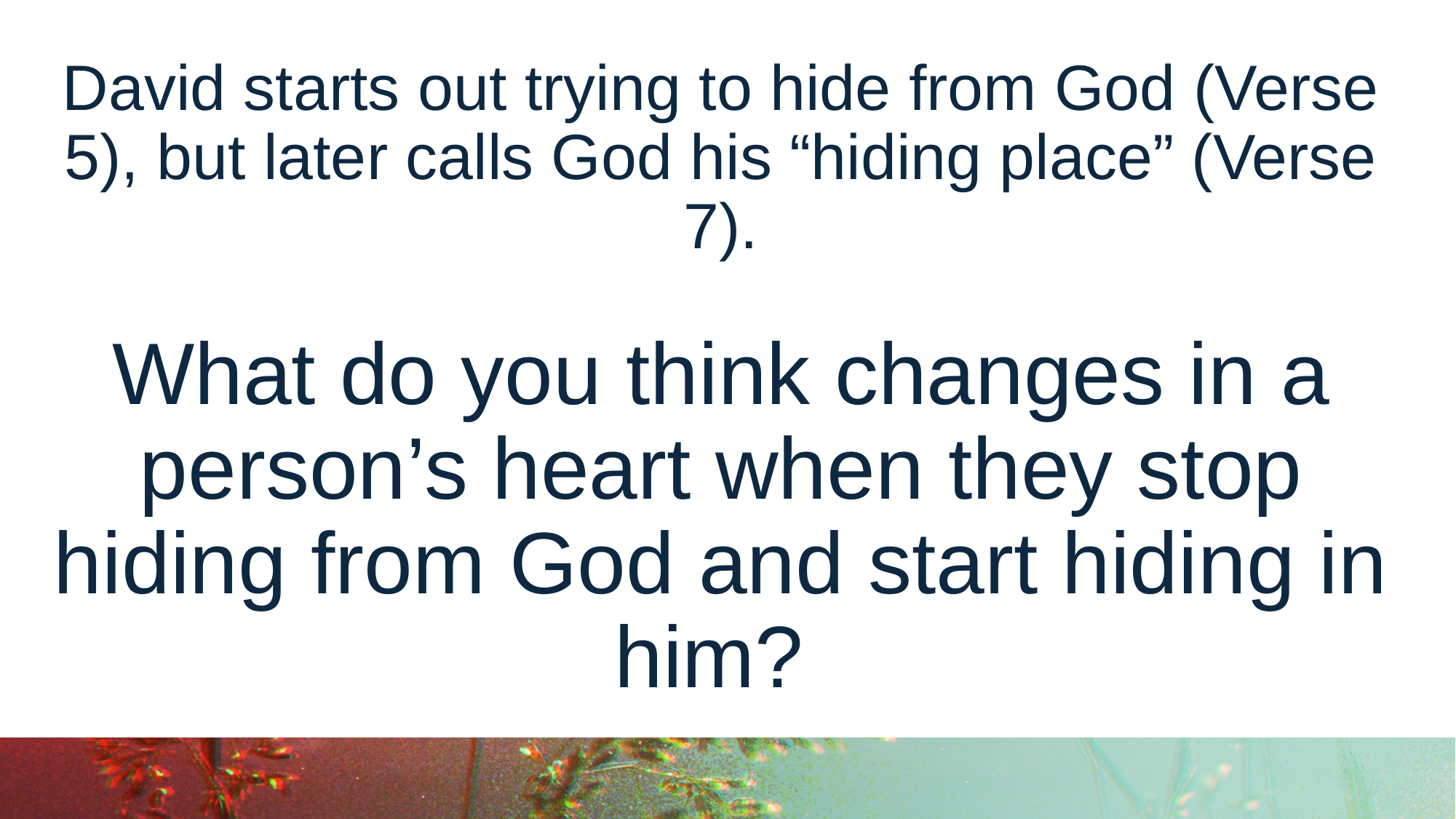

David starts out trying to hide from God (Verse 5), but later calls God his “hiding place” (Verse 7).

What do you think changes in a person’s heart when they stop hiding from God and start hiding in him?